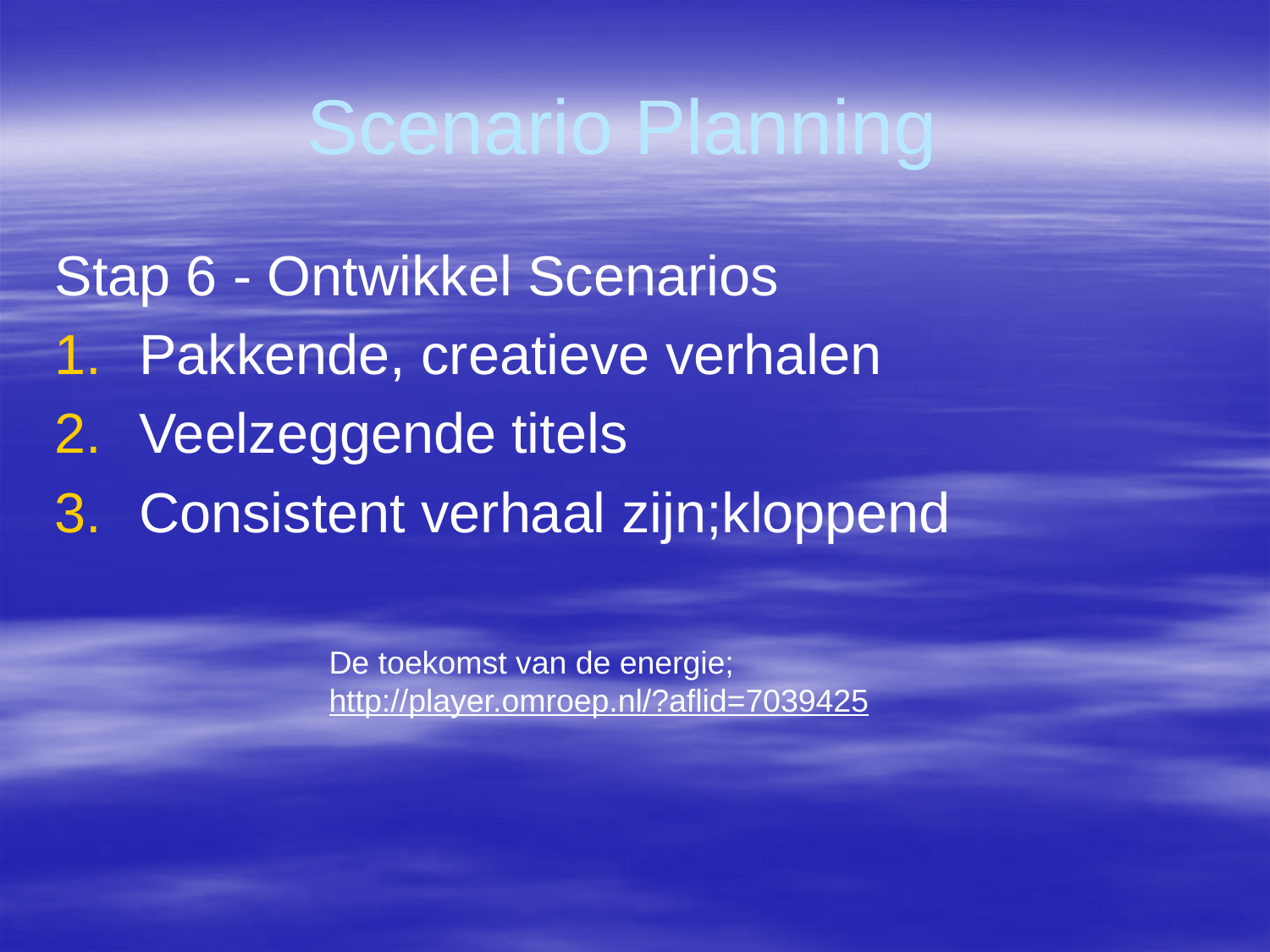

# Scenario Planning
Stap 6 - Ontwikkel Scenarios
Pakkende, creatieve verhalen
Veelzeggende titels
Consistent verhaal zijn;kloppend

De toekomst van de energie;
http://player.omroep.nl/?aflid=7039425